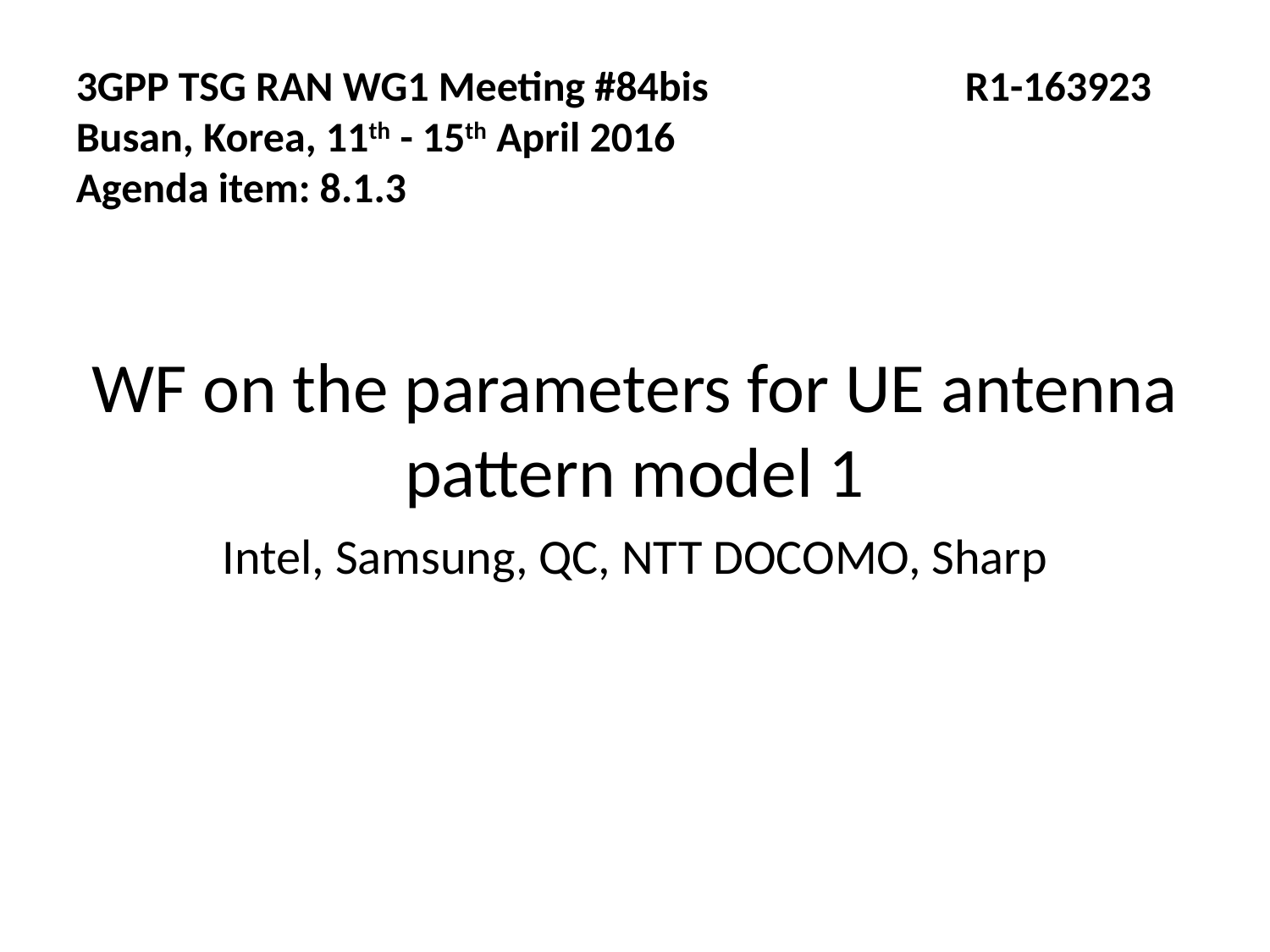

3GPP TSG RAN WG1 Meeting #84bis			R1-163923  Busan, Korea, 11th - 15th April 2016
Agenda item: 8.1.3
WF on the parameters for UE antenna pattern model 1
Intel, Samsung, QC, NTT DOCOMO, Sharp